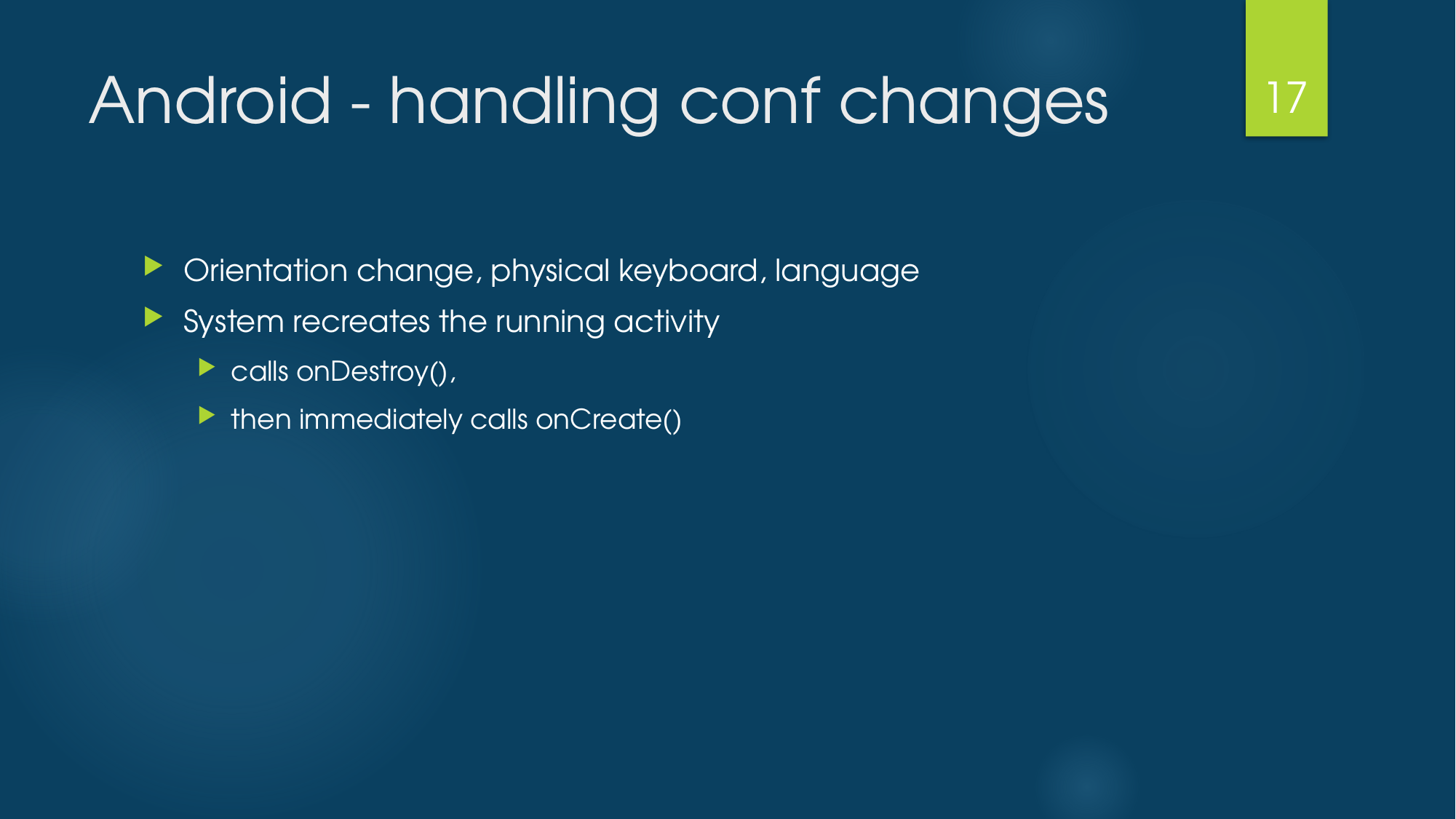

17
# Android - handling conf changes
Orientation change, physical keyboard, language
System recreates the running activity
calls onDestroy(),
then immediately calls onCreate()